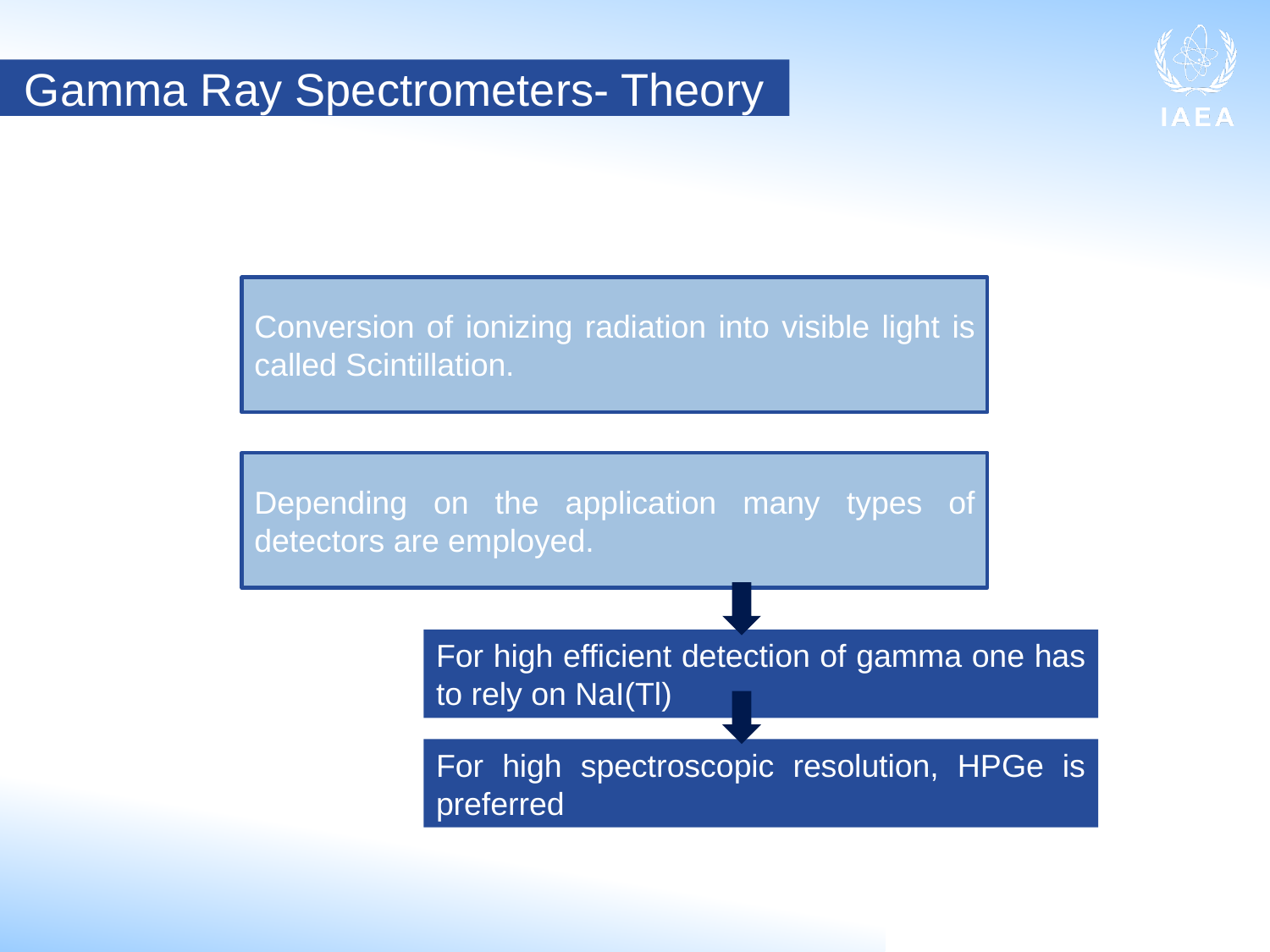

Gamma Ray Spectrometers- Theory
Conversion of ionizing radiation into visible light is called Scintillation.

Depending on the application many types of detectors are employed.

For high efficient detection of gamma one has to rely on NaI(Tl)

For high spectroscopic resolution, HPGe is preferred